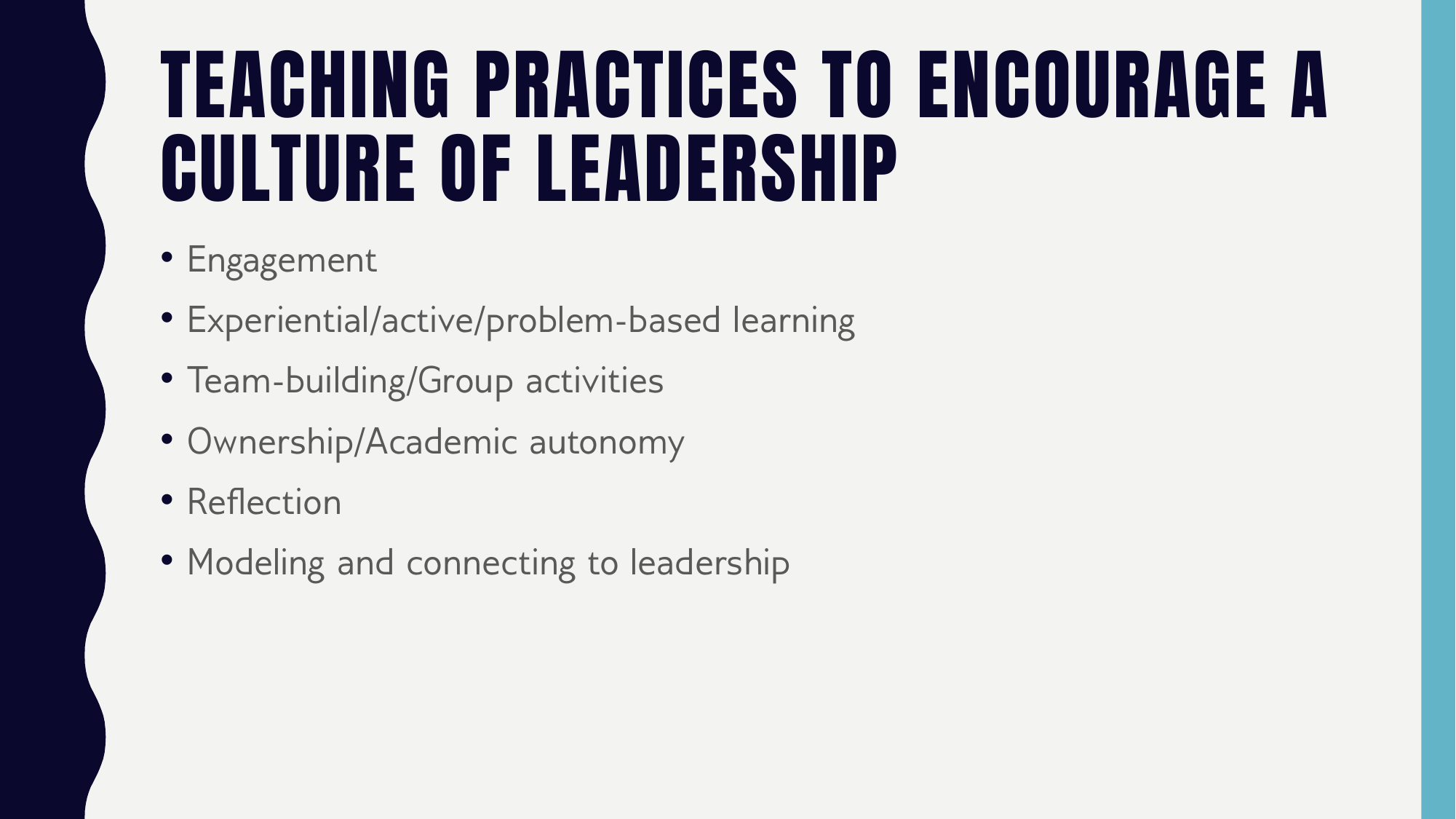

# Teaching practices to encourage A culture of leadership
Engagement
Experiential/active/problem-based learning
Team-building/Group activities
Ownership/Academic autonomy
Reflection
Modeling and connecting to leadership